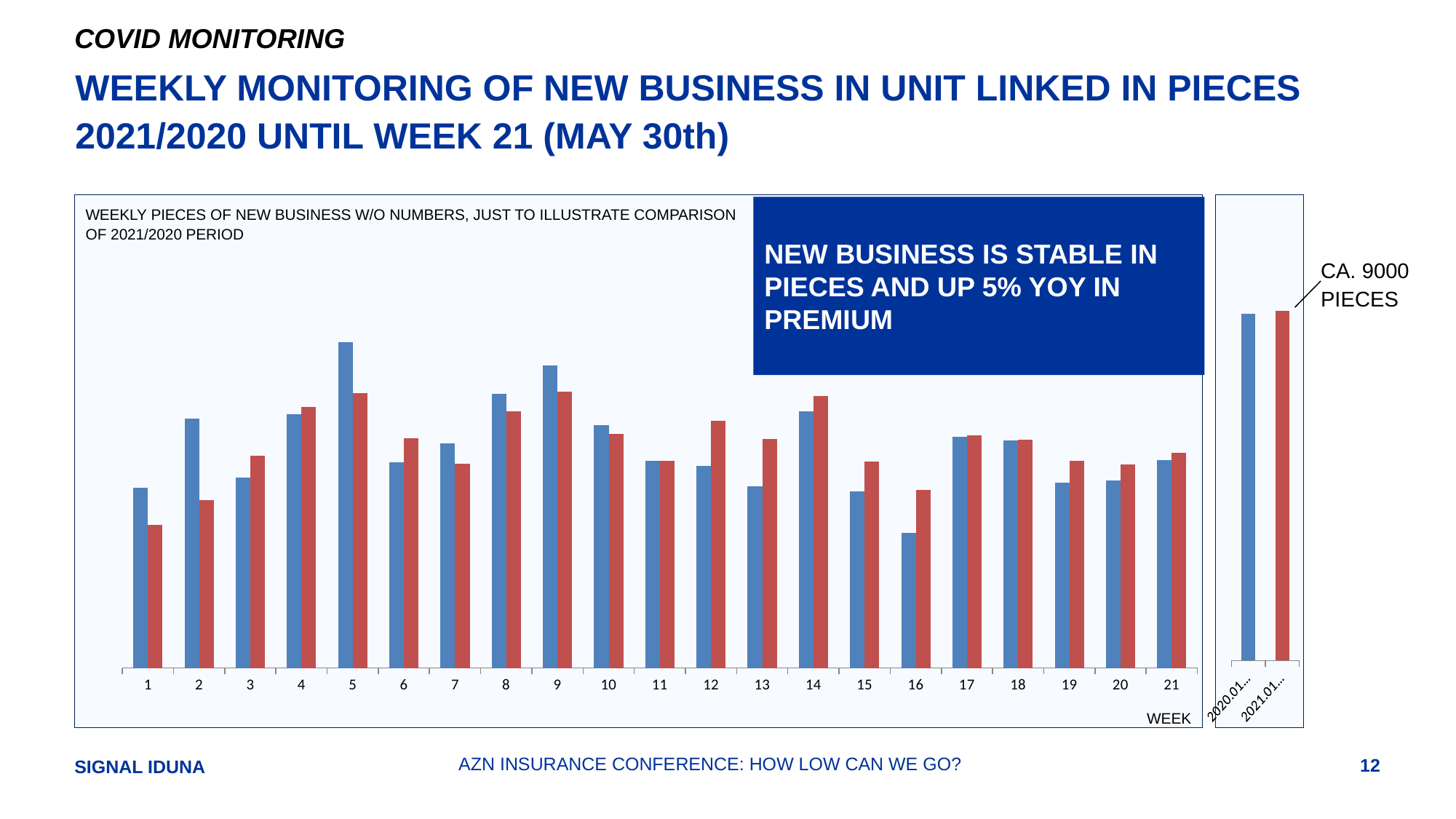

COVID MONITORING
# WEEKLY MONITORING OF NEW BUSINESS IN UNIT LINKED IN PIECES 2021/2020 UNTIL WEEK 21 (MAY 30th)

### Chart

| Category | Összeg / Stella 2020 | Összeg / Stella 2021 |
|---|---|---|
| 1 | 342.0 | 271.0 |
| 2 | 474.0 | 319.0 |
| 3 | 361.0 | 403.0 |
| 4 | 482.0 | 495.0 |
| 5 | 619.0 | 522.0 |
| 6 | 391.0 | 436.0 |
| 7 | 427.0 | 388.0 |
| 8 | 520.0 | 488.0 |
| 9 | 575.0 | 524.0 |
| 10 | 461.0 | 445.0 |
| 11 | 394.0 | 393.0 |
| 12 | 383.0 | 470.0 |
| 13 | 345.0 | 435.0 |
| 14 | 488.0 | 517.0 |
| 15 | 335.0 | 392.0 |
| 16 | 257.0 | 338.0 |
| 17 | 439.0 | 442.0 |
| 18 | 432.0 | 433.0 |
| 19 | 352.0 | 393.0 |
| 20 | 356.0 | 386.0 |
| 21 | 395.0 | 409.0 |

### Chart

| Category |  |
|---|---|
| 2020.01.-21 | 8828.0 |
| 2021.01.-21 | 8899.0 |
NEW BUSINESS IS STABLE IN
PIECES AND UP 5% YOY IN
PREMIUM
WEEKLY PIECES OF NEW BUSINESS W/O NUMBERS, JUST TO ILLUSTRATE COMPARISON
OF 2021/2020 PERIOD
CA. 9000 PIECES
WEEK
AZN INSURANCE CONFERENCE: HOW LOW CAN WE GO?